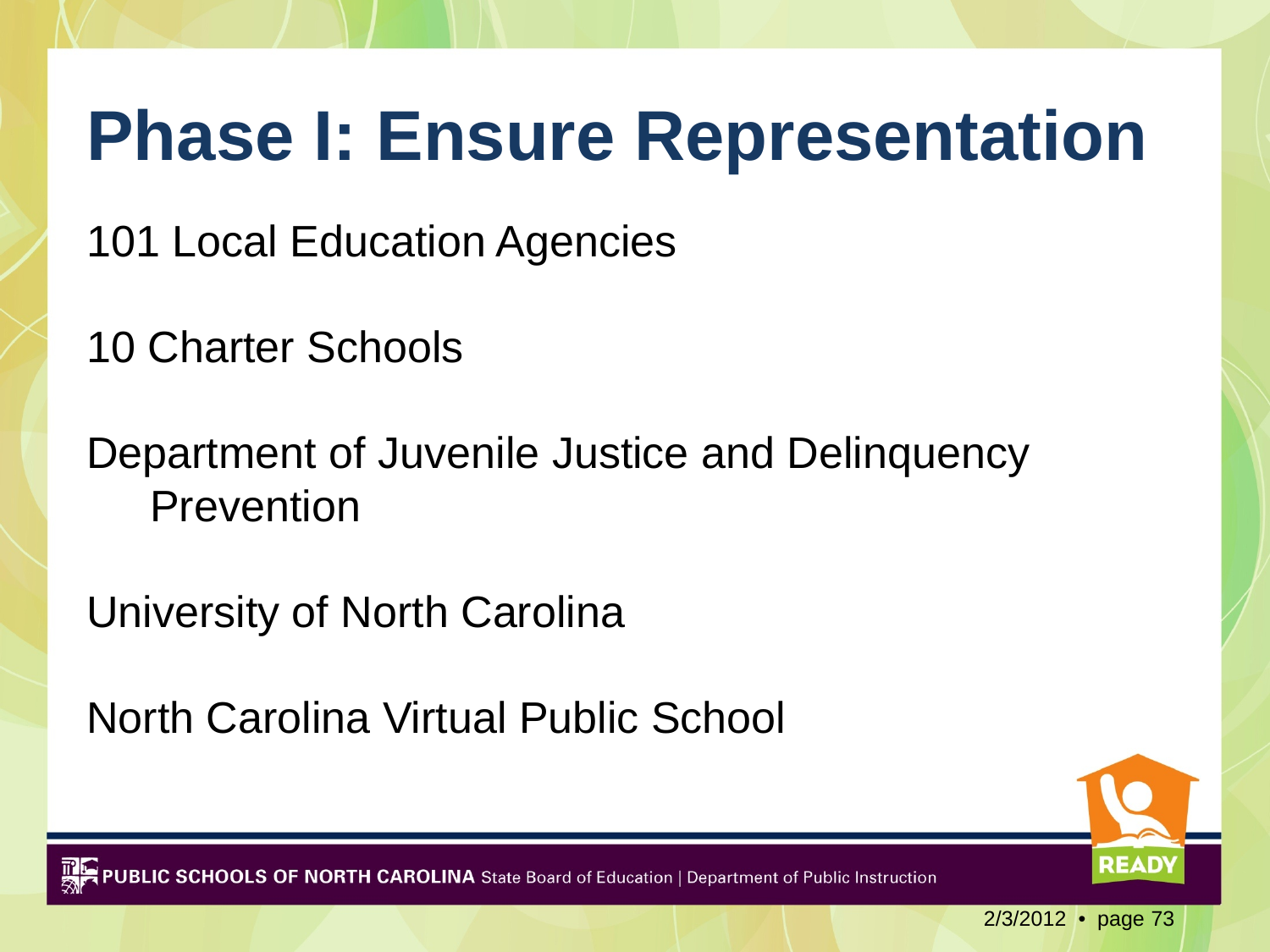

# Phase I: Ensure Representation

101 Local Education Agencies

10 Charter Schools

Department of Juvenile Justice and Delinquency Prevention

University of North Carolina

North Carolina Virtual Public School

2/3/2012  •  page 73